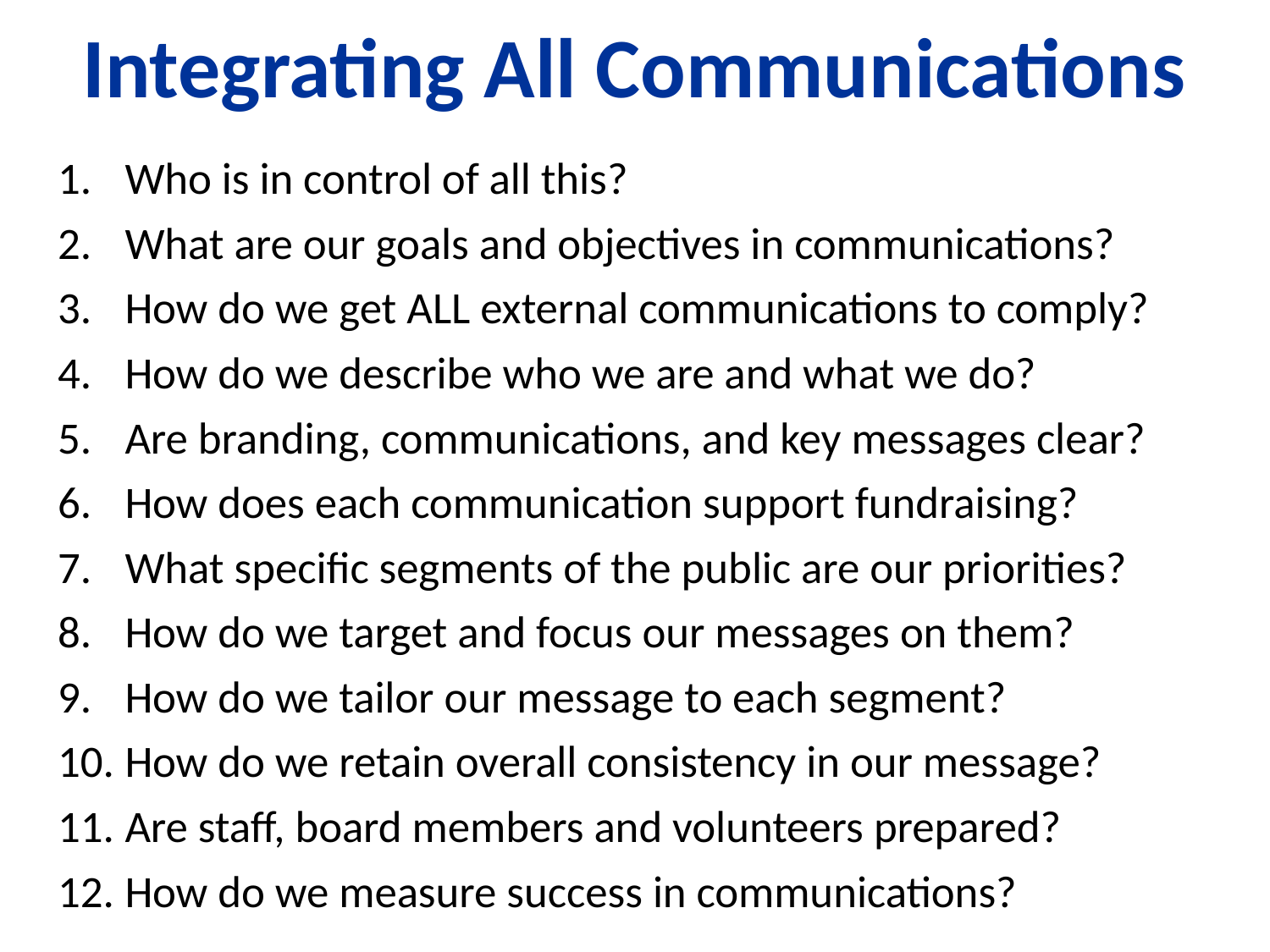

# Integrating All Communications
Who is in control of all this?
What are our goals and objectives in communications?
How do we get ALL external communications to comply?
How do we describe who we are and what we do?
Are branding, communications, and key messages clear?
How does each communication support fundraising?
What specific segments of the public are our priorities?
How do we target and focus our messages on them?
How do we tailor our message to each segment?
How do we retain overall consistency in our message?
Are staff, board members and volunteers prepared?
How do we measure success in communications?